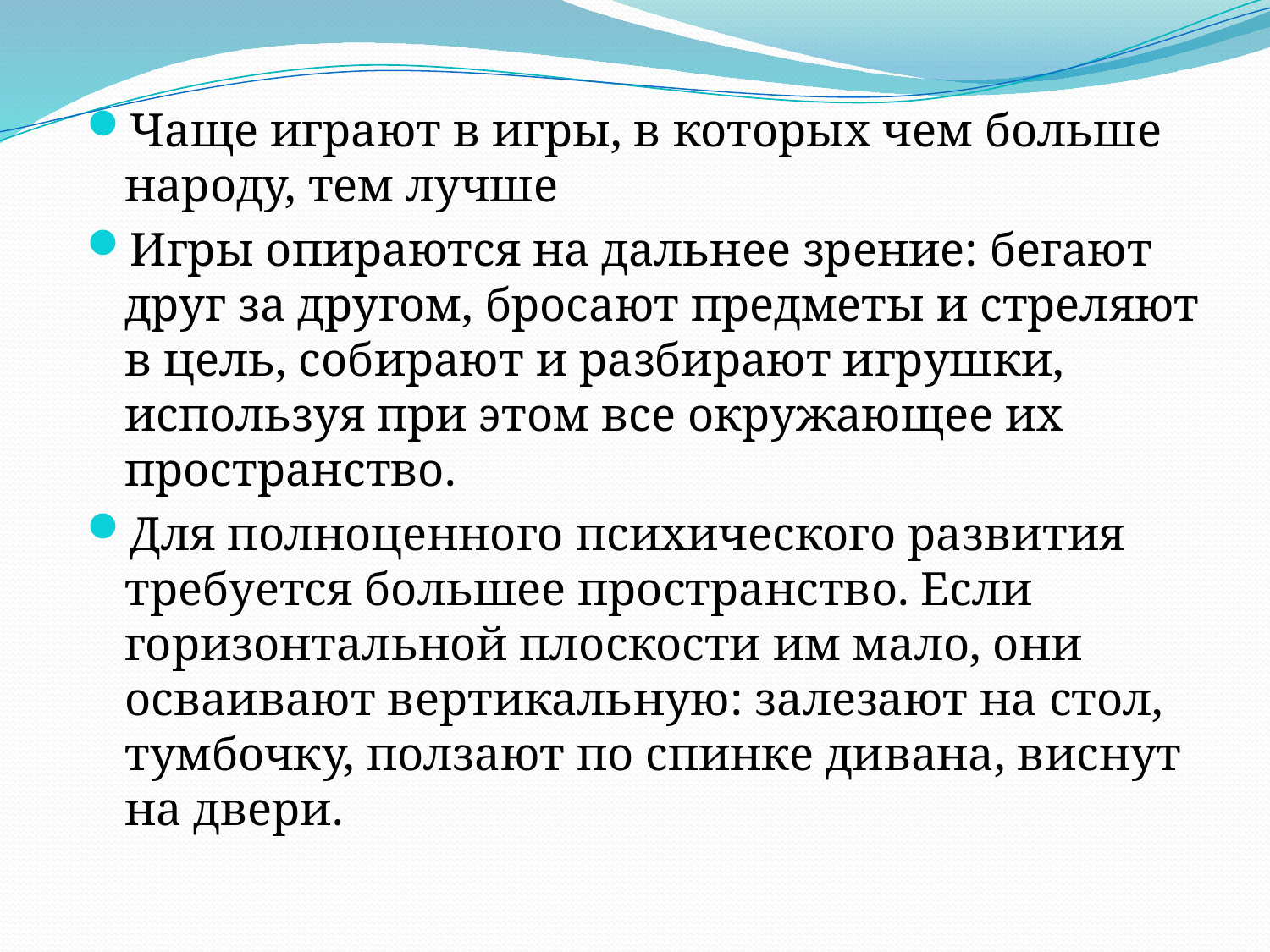

#
Чаще играют в игры, в которых чем больше народу, тем лучше
Игры опираются на дальнее зрение: бегают друг за другом, бросают предметы и стреляют в цель, собирают и разбирают игрушки, используя при этом все окружающее их пространство.
Для полноценного психического развития требуется большее пространство. Если горизонтальной плоскости им мало, они осваивают вертикальную: залезают на стол, тумбочку, ползают по спинке дивана, виснут на двери.